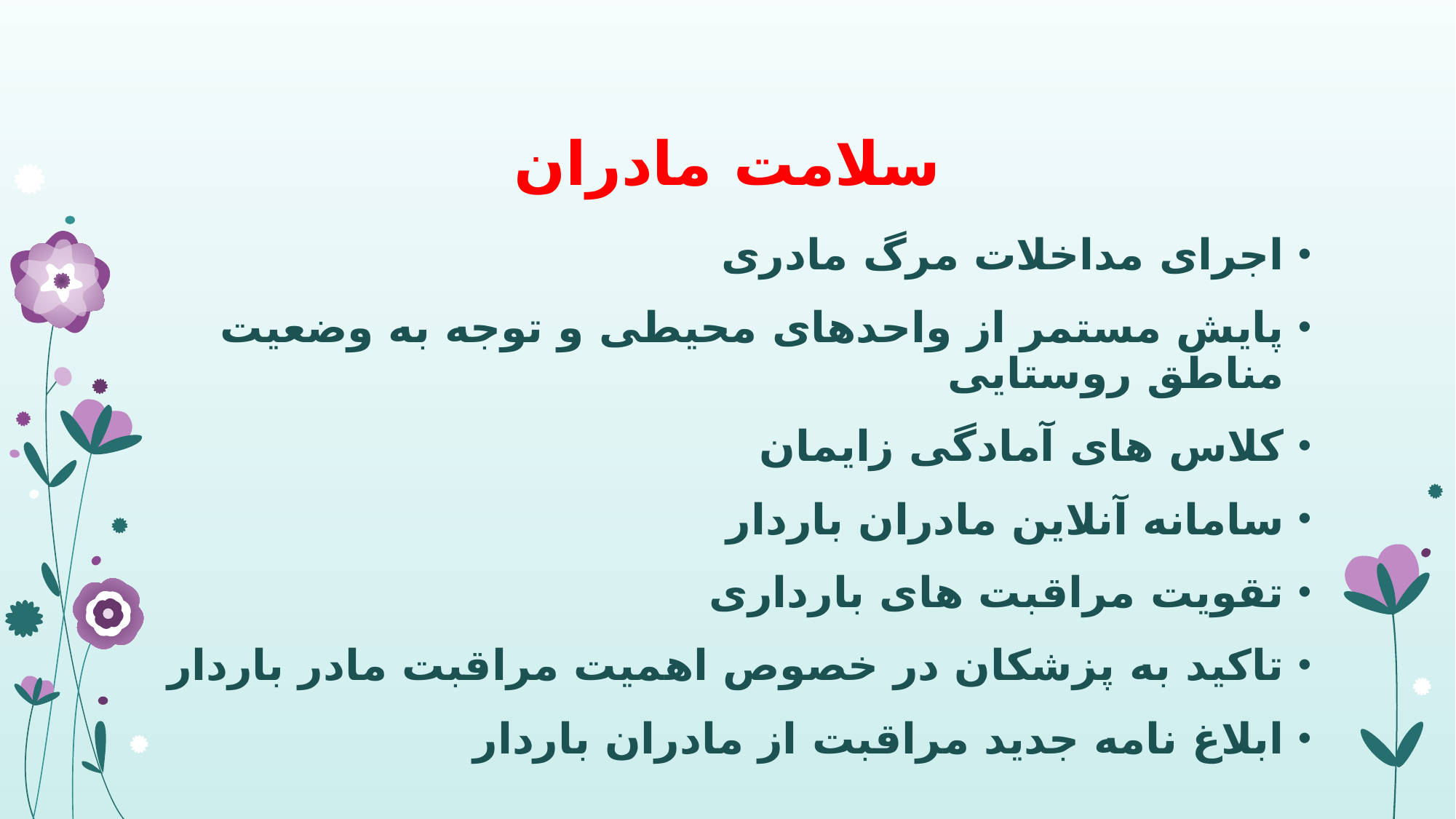

# سلامت مادران
اجرای مداخلات مرگ مادری
پایش مستمر از واحدهای محیطی و توجه به وضعیت مناطق روستایی
کلاس های آمادگی زایمان
سامانه آنلاین مادران باردار
تقویت مراقبت های بارداری
تاکید به پزشکان در خصوص اهمیت مراقبت مادر باردار
ابلاغ نامه جدید مراقبت از مادران باردار